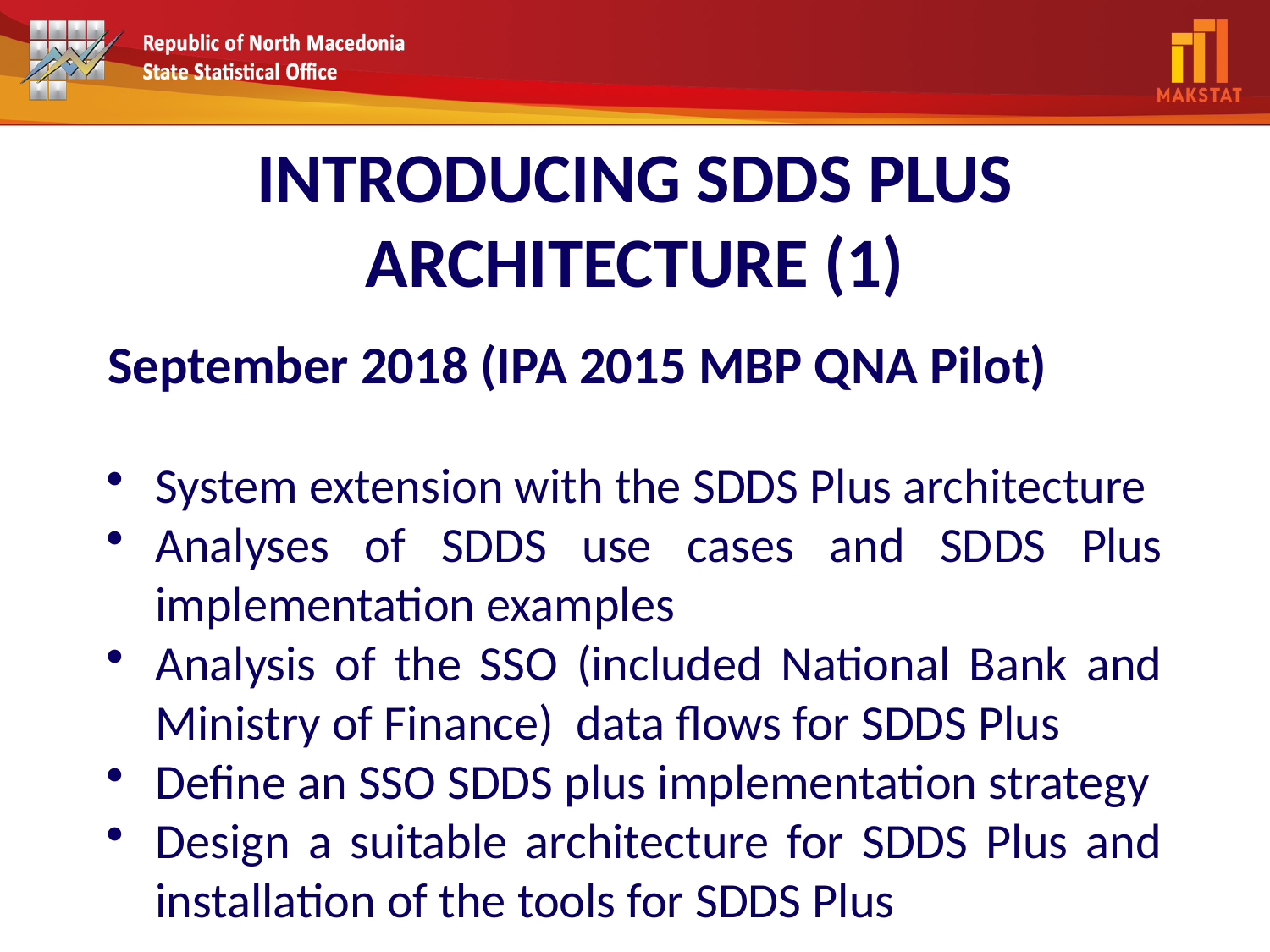

# INTRODUCING SDDS PLUS ARCHITECTURE (1)
September 2018 (IPA 2015 MBP QNA Pilot)

System extension with the SDDS Plus architecture
Analyses of SDDS use cases and SDDS Plus implementation examples
Analysis of the SSO (included National Bank and Ministry of Finance)  data flows for SDDS Plus
Define an SSO SDDS plus implementation strategy
Design a suitable architecture for SDDS Plus and installation of the tools for SDDS Plus